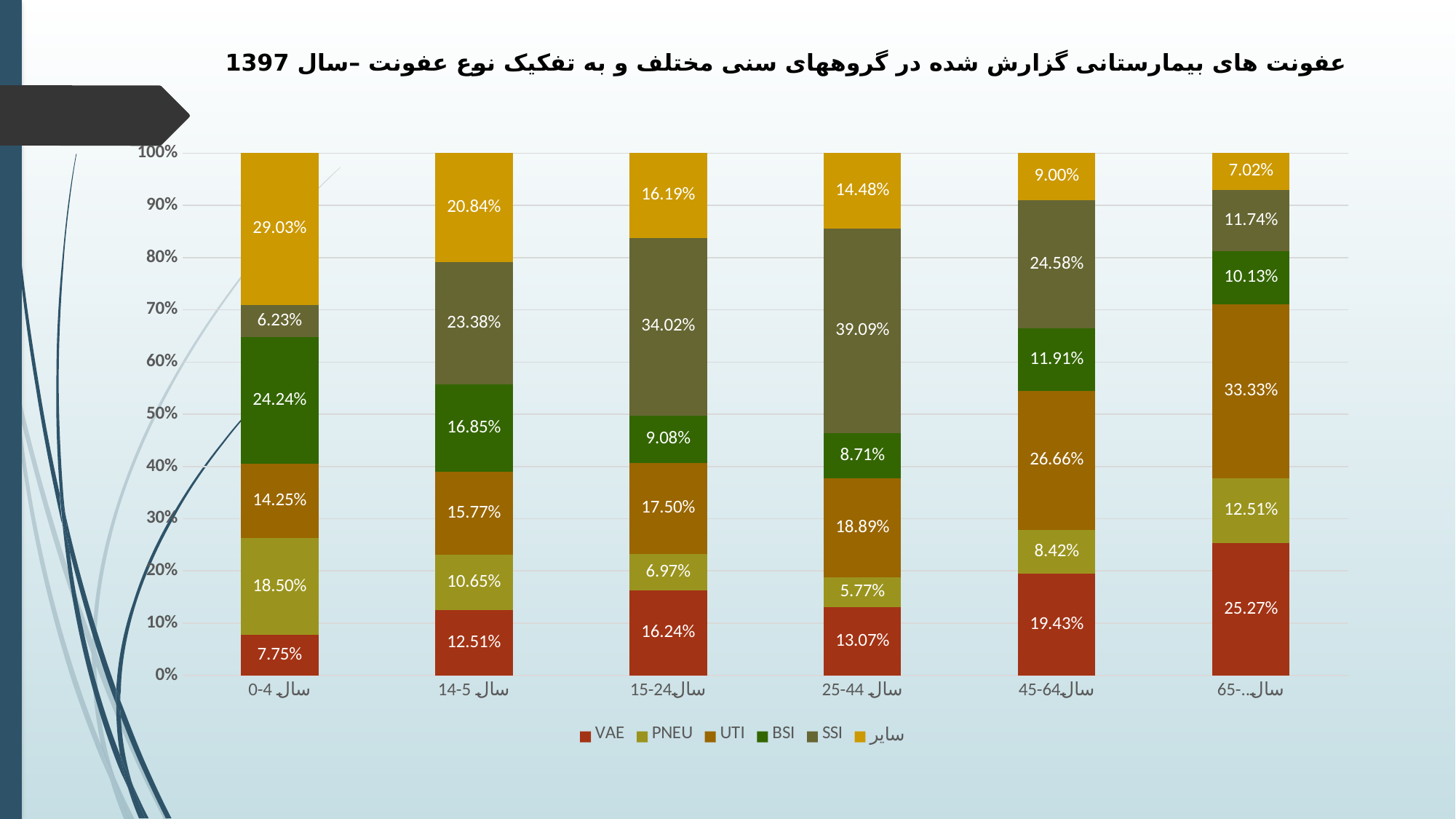

# عفونت های بیمارستانی گزارش شده در گروههای سنی مختلف و به تفکیک نوع عفونت –سال 1397

### Chart

| Category | VAE | PNEU | UTI | BSI | SSI | سایر |
|---|---|---|---|---|---|---|
| 0-4 سال | 0.07748913910807696 | 0.18503413423175813 | 0.14247716996187607 | 0.24239737565387 | 0.062328220586931465 | 0.2902739604574874 |
| 14-5 سال | 0.12508164598301763 | 0.10646636185499674 | 0.15774003919007185 | 0.16851730894839975 | 0.23383409536250815 | 0.20836054866100587 |
| 15-24سال | 0.16237716424894713 | 0.06972391202620495 | 0.17501169864295743 | 0.09078146934955546 | 0.3401965372016846 | 0.16190921853065043 |
| 25-44 سال | 0.1306548075448551 | 0.05765986811838675 | 0.1888897408372949 | 0.08710320502990339 | 0.39085262996472936 | 0.14483974850483056 |
| 45-64سال | 0.1943126421839454 | 0.08423789405264868 | 0.26659083522911925 | 0.11907702307442314 | 0.2458238544036399 | 0.0899577510562236 |
| 65-..سال | 0.25266513267610985 | 0.12507652361149227 | 0.33330518671761206 | 0.10128559667307002 | 0.11743471744316143 | 0.07023284287855439 |